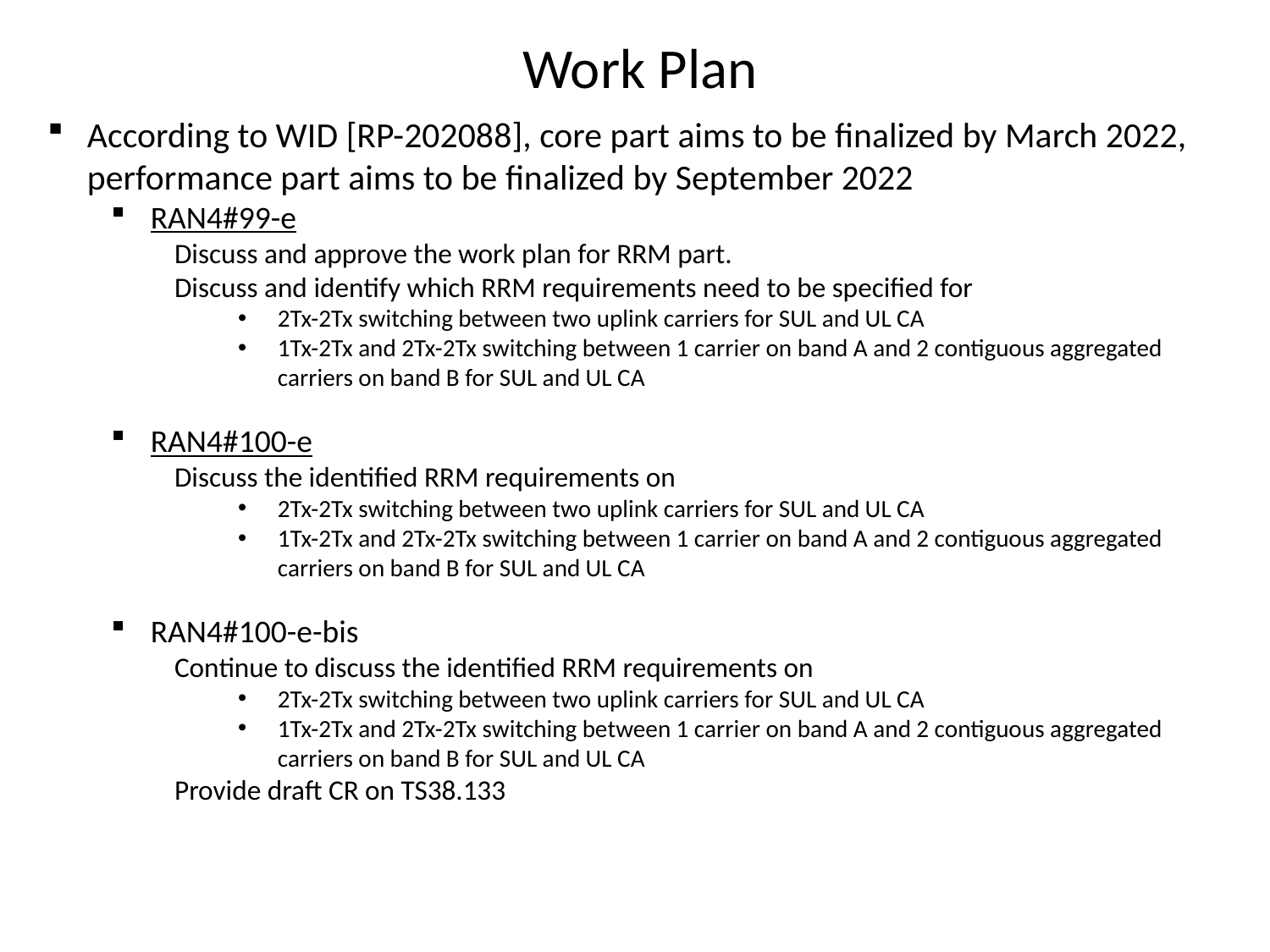

# Work Plan
According to WID [RP-202088], core part aims to be finalized by March 2022, performance part aims to be finalized by September 2022
RAN4#99-e
Discuss and approve the work plan for RRM part.
Discuss and identify which RRM requirements need to be specified for
2Tx-2Tx switching between two uplink carriers for SUL and UL CA
1Tx-2Tx and 2Tx-2Tx switching between 1 carrier on band A and 2 contiguous aggregated carriers on band B for SUL and UL CA

RAN4#100-e
Discuss the identified RRM requirements on
2Tx-2Tx switching between two uplink carriers for SUL and UL CA
1Tx-2Tx and 2Tx-2Tx switching between 1 carrier on band A and 2 contiguous aggregated carriers on band B for SUL and UL CA

RAN4#100-e-bis
Continue to discuss the identified RRM requirements on
2Tx-2Tx switching between two uplink carriers for SUL and UL CA
1Tx-2Tx and 2Tx-2Tx switching between 1 carrier on band A and 2 contiguous aggregated carriers on band B for SUL and UL CA
Provide draft CR on TS38.133